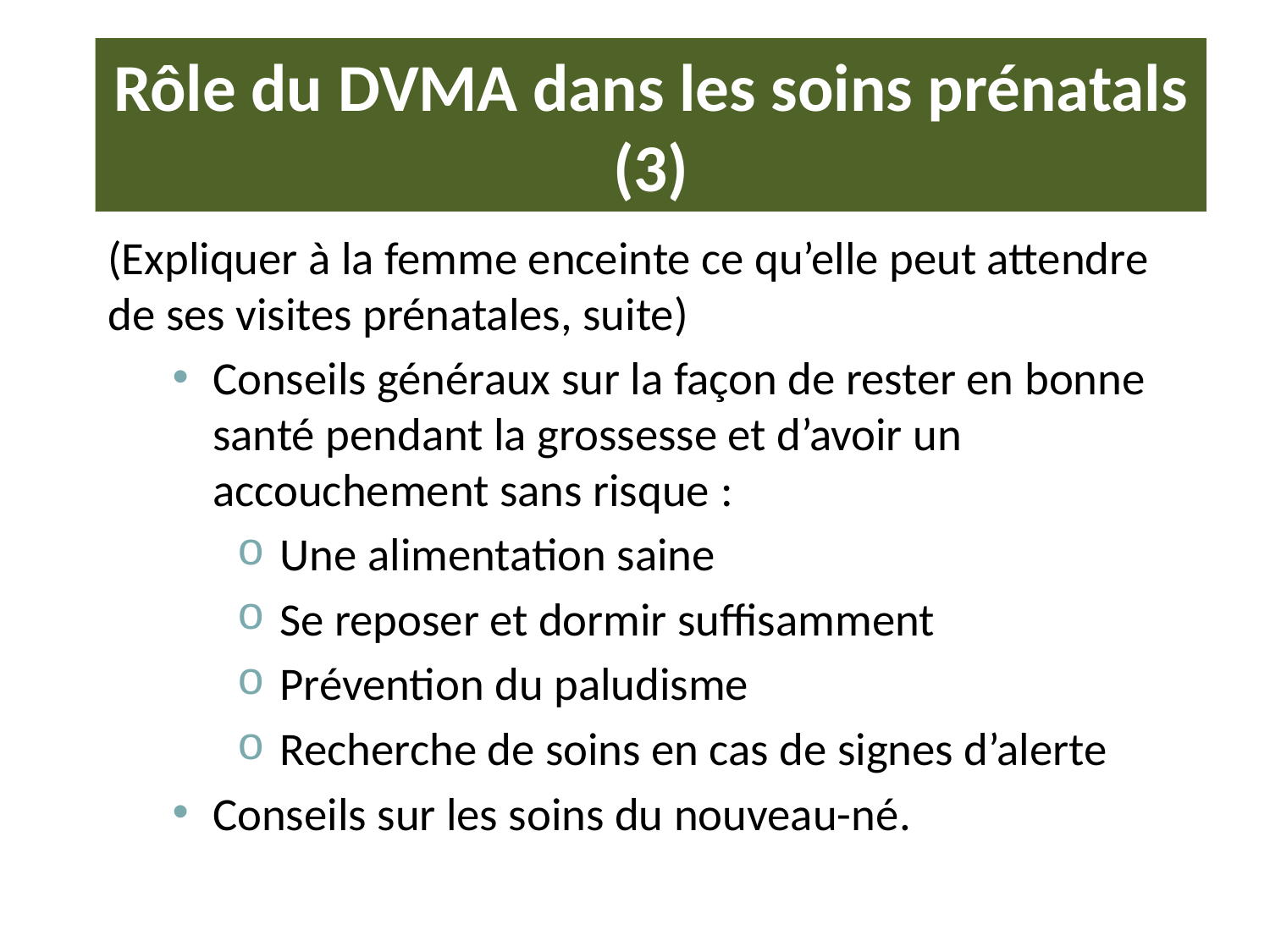

# Rôle du DVMA dans les soins prénatals (3)
(Expliquer à la femme enceinte ce qu’elle peut attendre de ses visites prénatales, suite)
Conseils généraux sur la façon de rester en bonne santé pendant la grossesse et d’avoir un accouchement sans risque :
 Une alimentation saine
 Se reposer et dormir suffisamment
 Prévention du paludisme
 Recherche de soins en cas de signes d’alerte
Conseils sur les soins du nouveau-né.